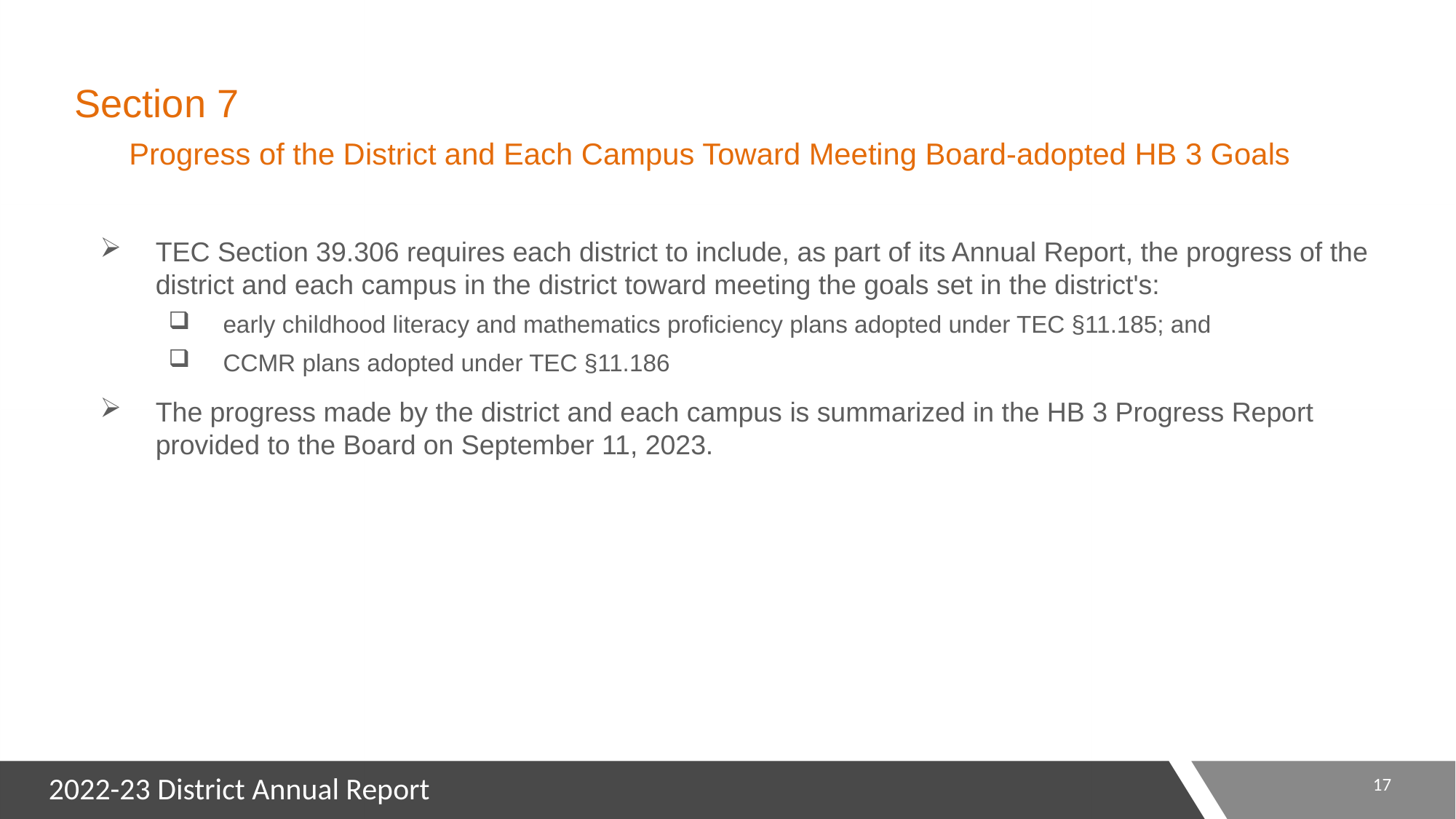

# Section 7 Progress of the District and Each Campus Toward Meeting Board-adopted HB 3 Goals
TEC Section 39.306 requires each district to include, as part of its Annual Report, the progress of the district and each campus in the district toward meeting the goals set in the district's:
early childhood literacy and mathematics proficiency plans adopted under TEC §11.185; and
CCMR plans adopted under TEC §11.186
The progress made by the district and each campus is summarized in the HB 3 Progress Report provided to the Board on September 11, 2023.
17